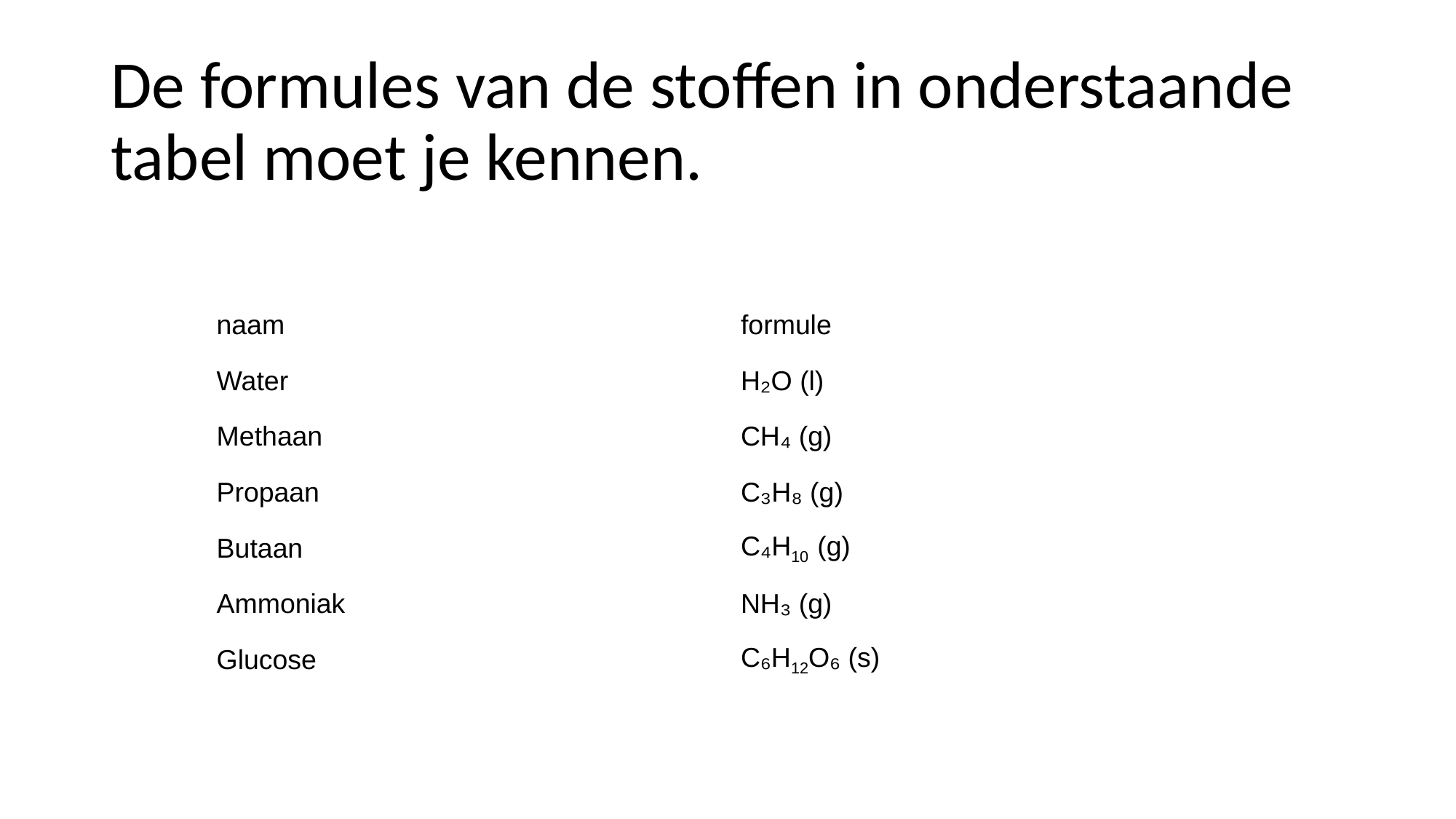

# De formules van de stoffen in onderstaande tabel moet je kennen.
| naam | formule |
| --- | --- |
| Water | H₂O (l) |
| Methaan | CH₄ (g) |
| Propaan | C₃H₈ (g) |
| Butaan | C₄H10  (g) |
| Ammoniak | NH₃ (g) |
| Glucose | C₆H12O₆ (s) |